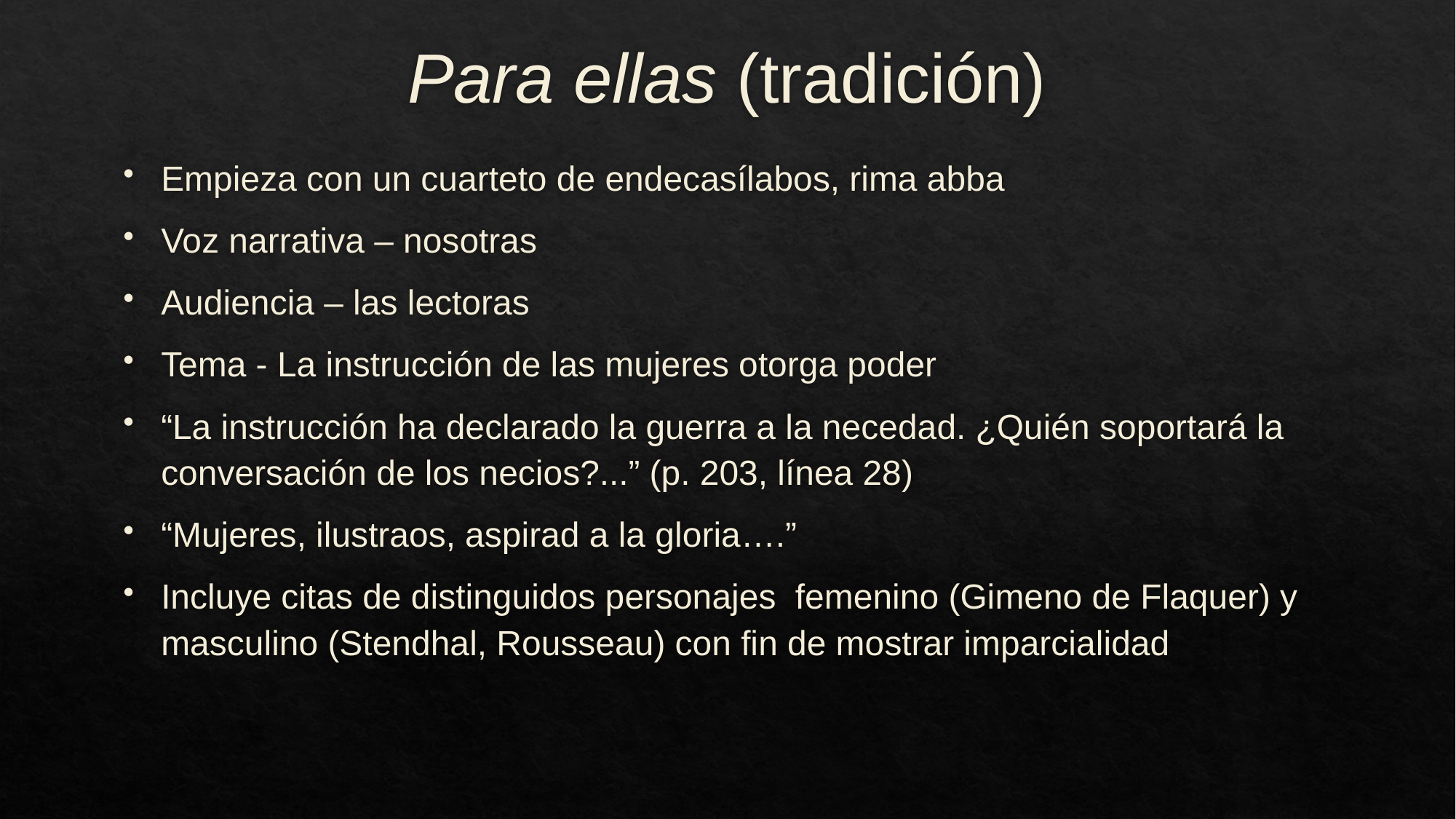

# Para ellas (tradición)
Empieza con un cuarteto de endecasílabos, rima abba
Voz narrativa – nosotras
Audiencia – las lectoras
Tema - La instrucción de las mujeres otorga poder
“La instrucción ha declarado la guerra a la necedad. ¿Quién soportará la conversación de los necios?...” (p. 203, línea 28)
“Mujeres, ilustraos, aspirad a la gloria….”
Incluye citas de distinguidos personajes  femenino (Gimeno de Flaquer) y masculino (Stendhal, Rousseau) con fin de mostrar imparcialidad